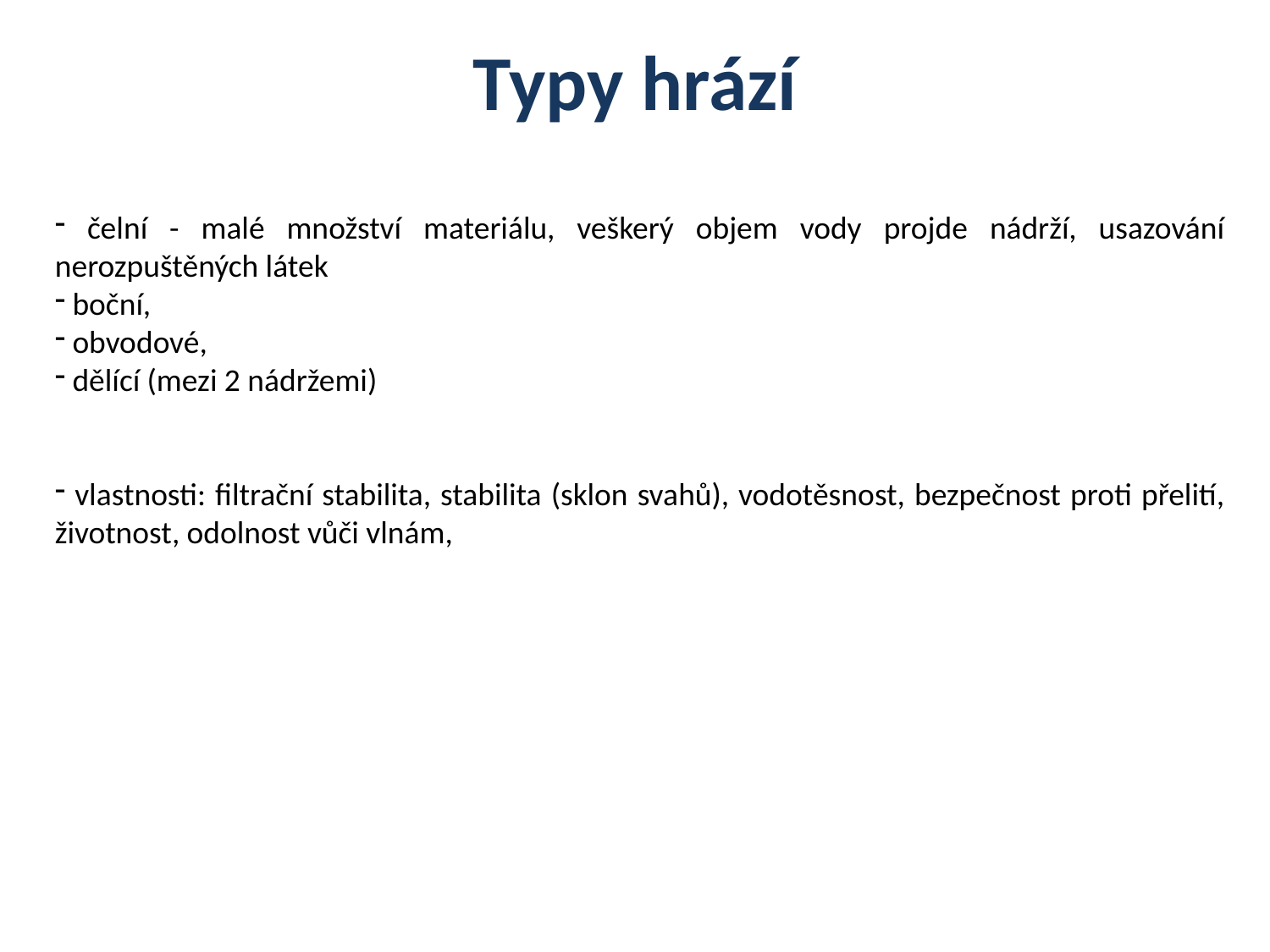

# Typy hrází

 čelní - malé množství materiálu, veškerý objem vody projde nádrží, usazování nerozpuštěných látek
 boční,
 obvodové,
 dělící (mezi 2 nádržemi)

 vlastnosti: filtrační stabilita, stabilita (sklon svahů), vodotěsnost, bezpečnost proti přelití, životnost, odolnost vůči vlnám,